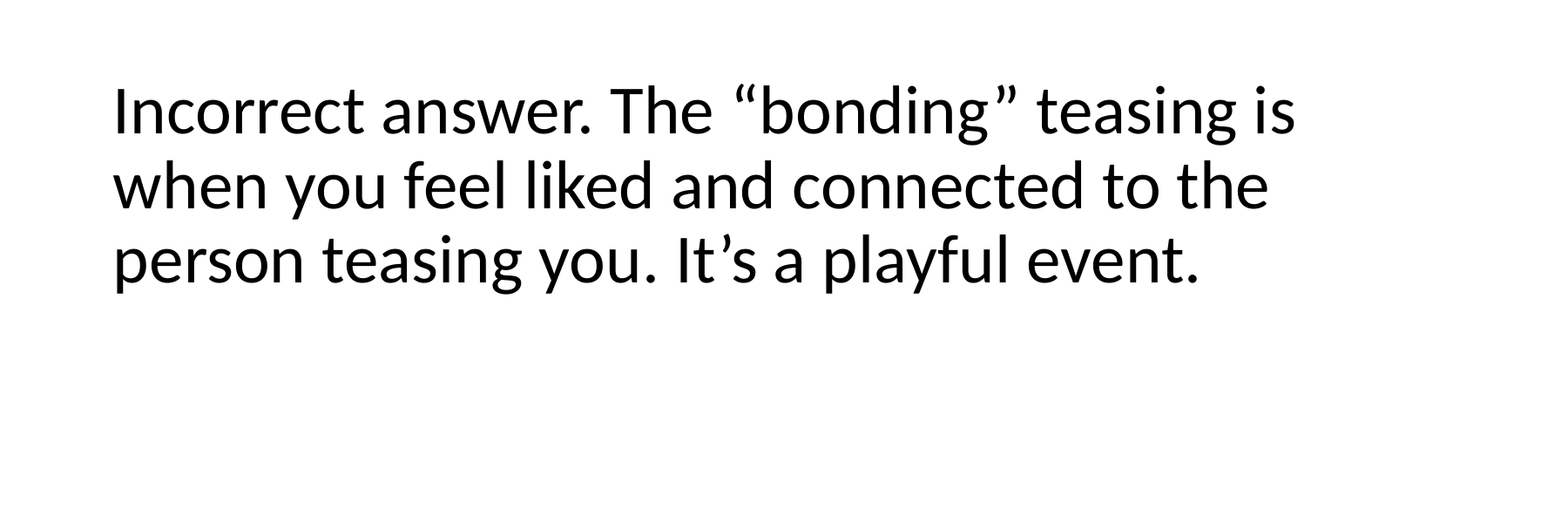

Incorrect answer. The “bonding” teasing is when you feel liked and connected to the person teasing you. It’s a playful event.